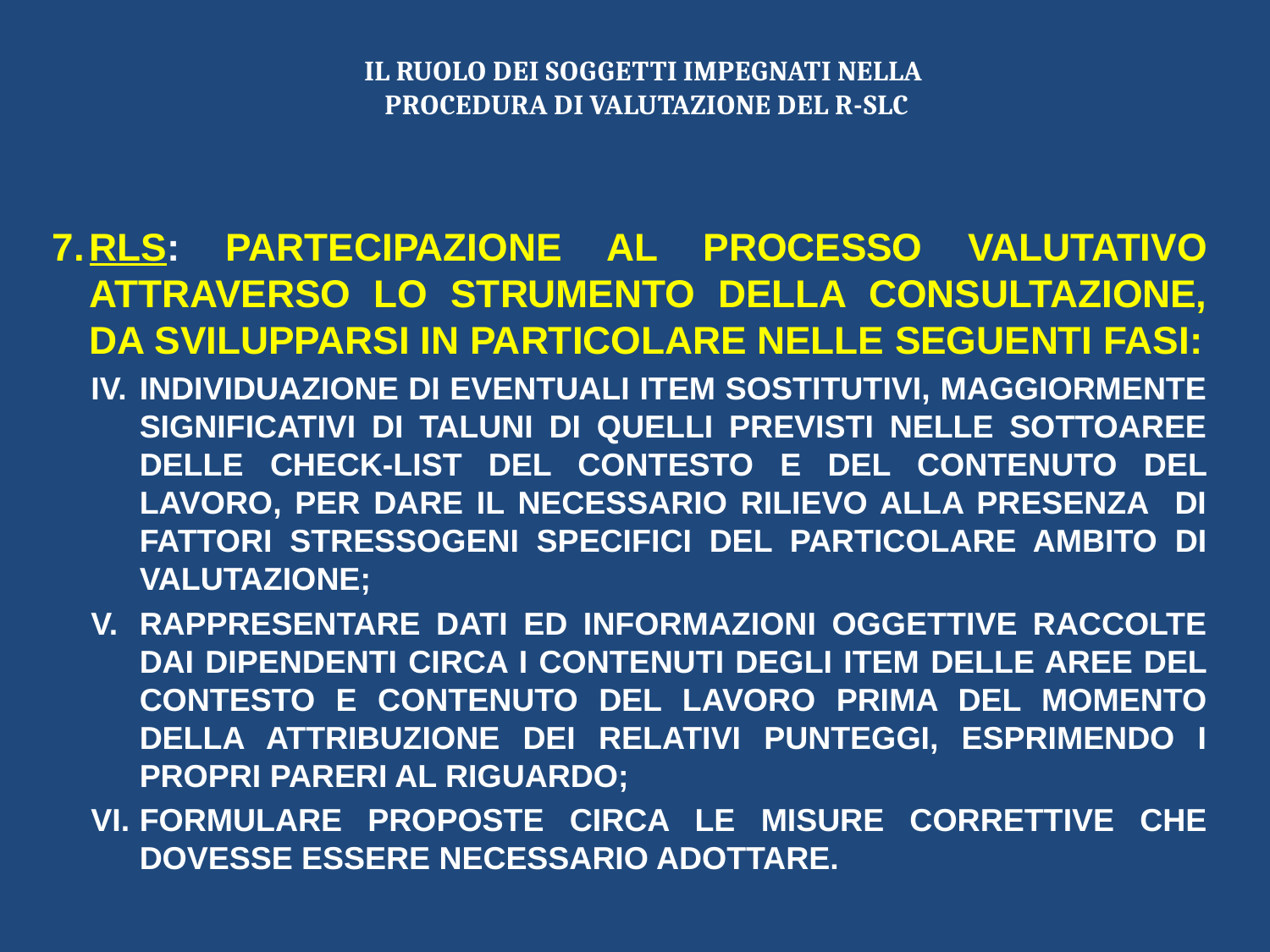

# IL RUOLO DEI SOGGETTI IMPEGNATI NELLA PROCEDURA DI VALUTAZIONE DEL R-SLC
RLS: PARTECIPAZIONE AL PROCESSO VALUTATIVO ATTRAVERSO LO STRUMENTO DELLA CONSULTAZIONE, DA SVILUPPARSI IN PARTICOLARE NELLE SEGUENTI FASI:
INDIVIDUAZIONE DI EVENTUALI ITEM SOSTITUTIVI, MAGGIORMENTE SIGNIFICATIVI DI TALUNI DI QUELLI PREVISTI NELLE SOTTOAREE DELLE CHECK-LIST DEL CONTESTO E DEL CONTENUTO DEL LAVORO, PER DARE IL NECESSARIO RILIEVO ALLA PRESENZA  DI FATTORI STRESSOGENI SPECIFICI DEL PARTICOLARE AMBITO DI VALUTAZIONE;
RAPPRESENTARE DATI ED INFORMAZIONI OGGETTIVE RACCOLTE DAI DIPENDENTI CIRCA I CONTENUTI DEGLI ITEM DELLE AREE DEL CONTESTO E CONTENUTO DEL LAVORO PRIMA DEL MOMENTO DELLA ATTRIBUZIONE DEI RELATIVI PUNTEGGI, ESPRIMENDO I PROPRI PARERI AL RIGUARDO;
FORMULARE PROPOSTE CIRCA LE MISURE CORRETTIVE CHE DOVESSE ESSERE NECESSARIO ADOTTARE.